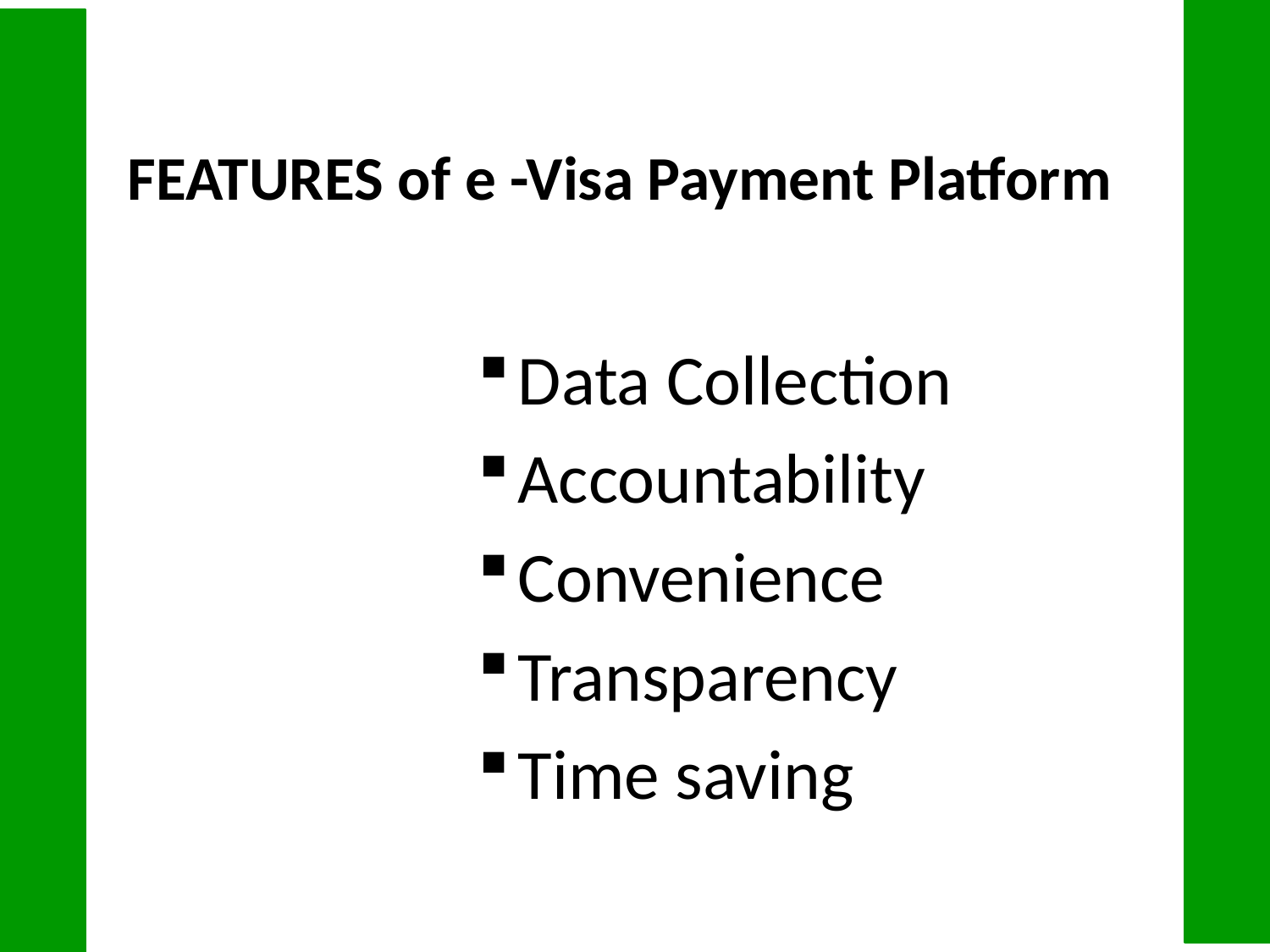

# FEATURES of e -Visa Payment Platform
Data Collection
Accountability
Convenience
Transparency
Time saving